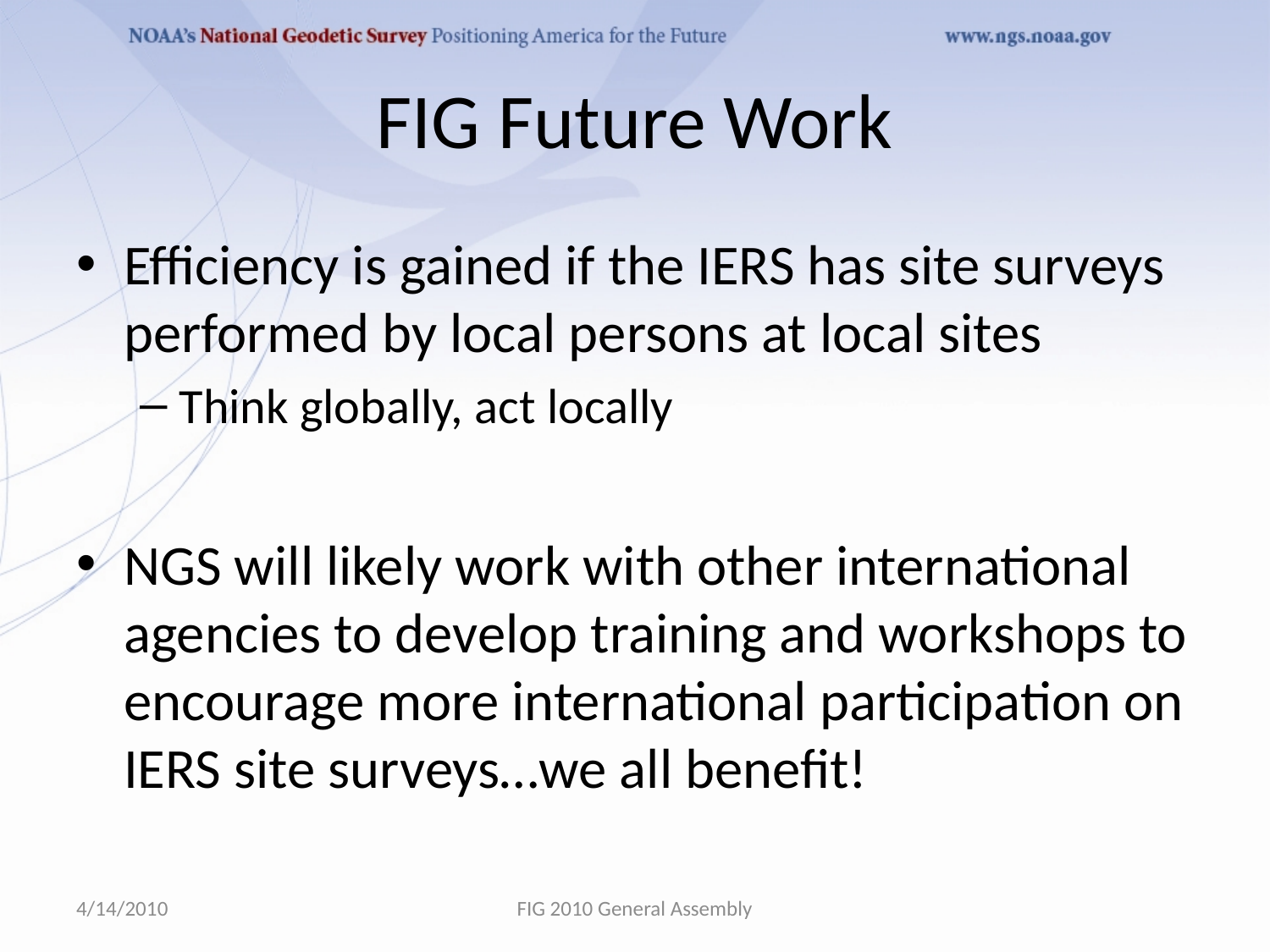

# FIG Future Work
Efficiency is gained if the IERS has site surveys performed by local persons at local sites
Think globally, act locally

NGS will likely work with other international agencies to develop training and workshops to encourage more international participation on IERS site surveys…we all benefit!
4/14/2010
FIG 2010 General Assembly